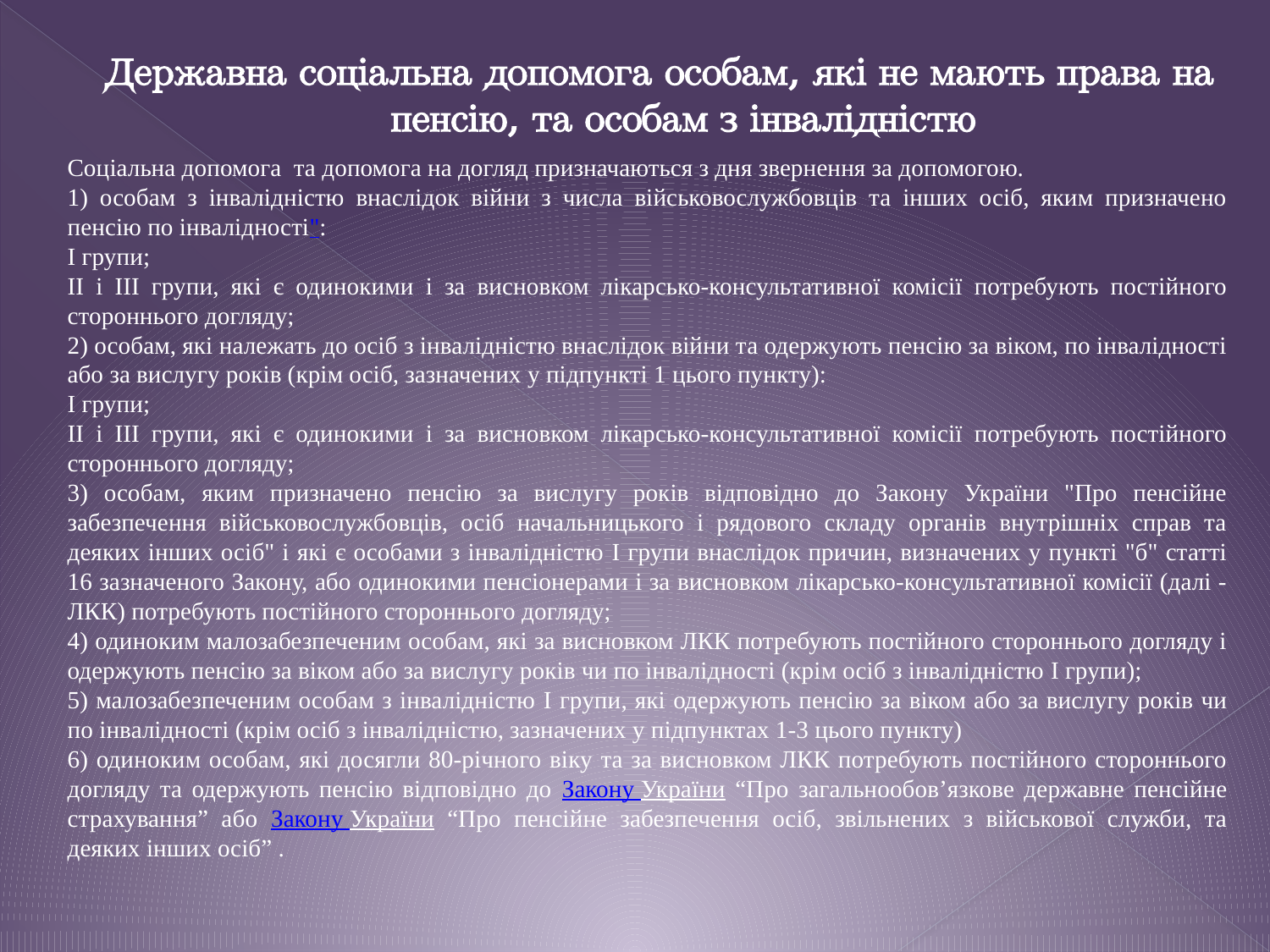

Державна соціальна допомога особам, які не мають права на пенсію, та особам з інвалідністю
Соціальна допомога  та допомога на догляд призначаються з дня звернення за допомогою.
1) особам з інвалідністю внаслідок війни з числа військовослужбовців та інших осіб, яким призначено пенсію по інвалідності":
I групи;
II і III групи, які є одинокими і за висновком лікарсько-консультативної комісії потребують постійного стороннього догляду;
2) особам, які належать до осіб з інвалідністю внаслідок війни та одержують пенсію за віком, по інвалідності або за вислугу років (крім осіб, зазначених у підпункті 1 цього пункту):
I групи;
II і III групи, які є одинокими і за висновком лікарсько-консультативної комісії потребують постійного стороннього догляду;
3) особам, яким призначено пенсію за вислугу років відповідно до Закону України "Про пенсійне забезпечення військовослужбовців, осіб начальницького і рядового складу органів внутрішніх справ та деяких інших осіб" і які є особами з інвалідністю I групи внаслідок причин, визначених у пункті "б" статті 16 зазначеного Закону, або одинокими пенсіонерами і за висновком лікарсько-консультативної комісії (далі - ЛКК) потребують постійного стороннього догляду;
4) одиноким малозабезпеченим особам, які за висновком ЛКК потребують постійного стороннього догляду і одержують пенсію за віком або за вислугу років чи по інвалідності (крім осіб з інвалідністю I групи);
5) малозабезпеченим особам з інвалідністю I групи, які одержують пенсію за віком або за вислугу років чи по інвалідності (крім осіб з інвалідністю, зазначених у підпунктах 1-3 цього пункту)
6) одиноким особам, які досягли 80-річного віку та за висновком ЛКК потребують постійного стороннього догляду та одержують пенсію відповідно до Закону України “Про загальнообов’язкове державне пенсійне страхування” або Закону України “Про пенсійне забезпечення осіб, звільнених з військової служби, та деяких інших осіб” .